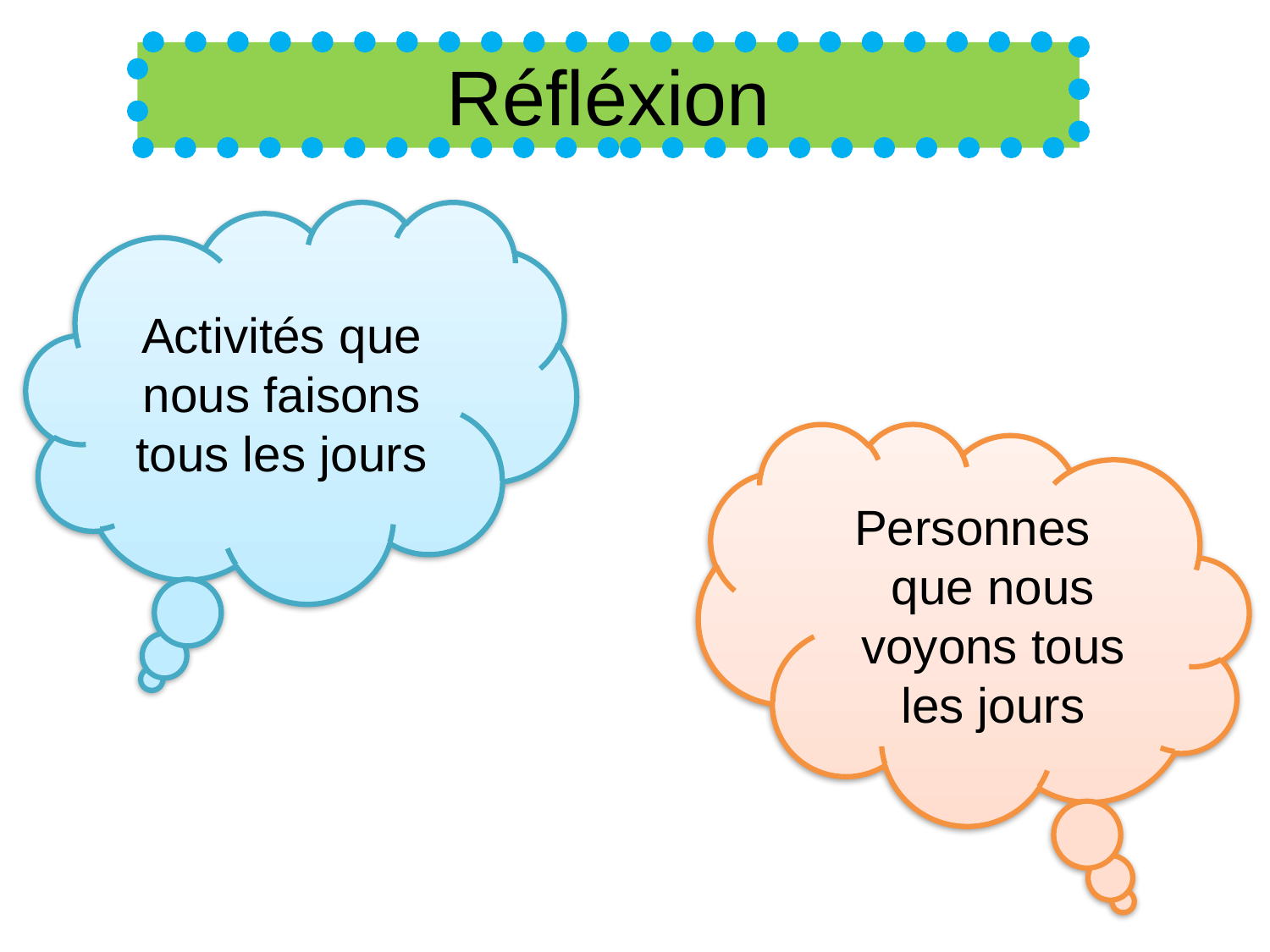

Réfléxion
Activités que nous faisons tous les jours
Personnes    que nous voyons tous les jours